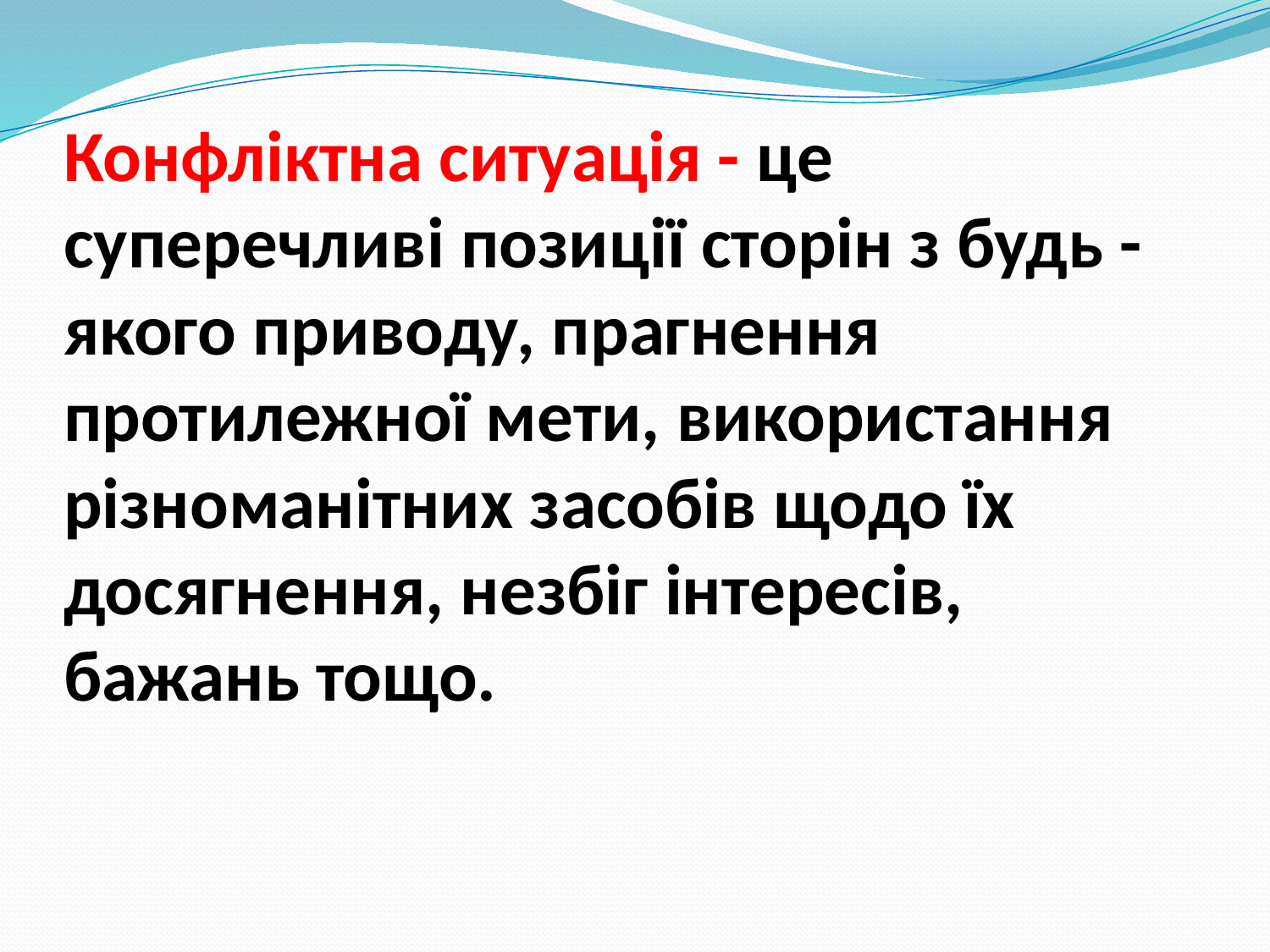

# Конфліктна ситуація - це суперечливі позиції сторін з будь - якого приводу, прагнення протилежної мети, використання різноманітних засобів щодо їх досягнення, незбіг інтересів, бажань тощо.